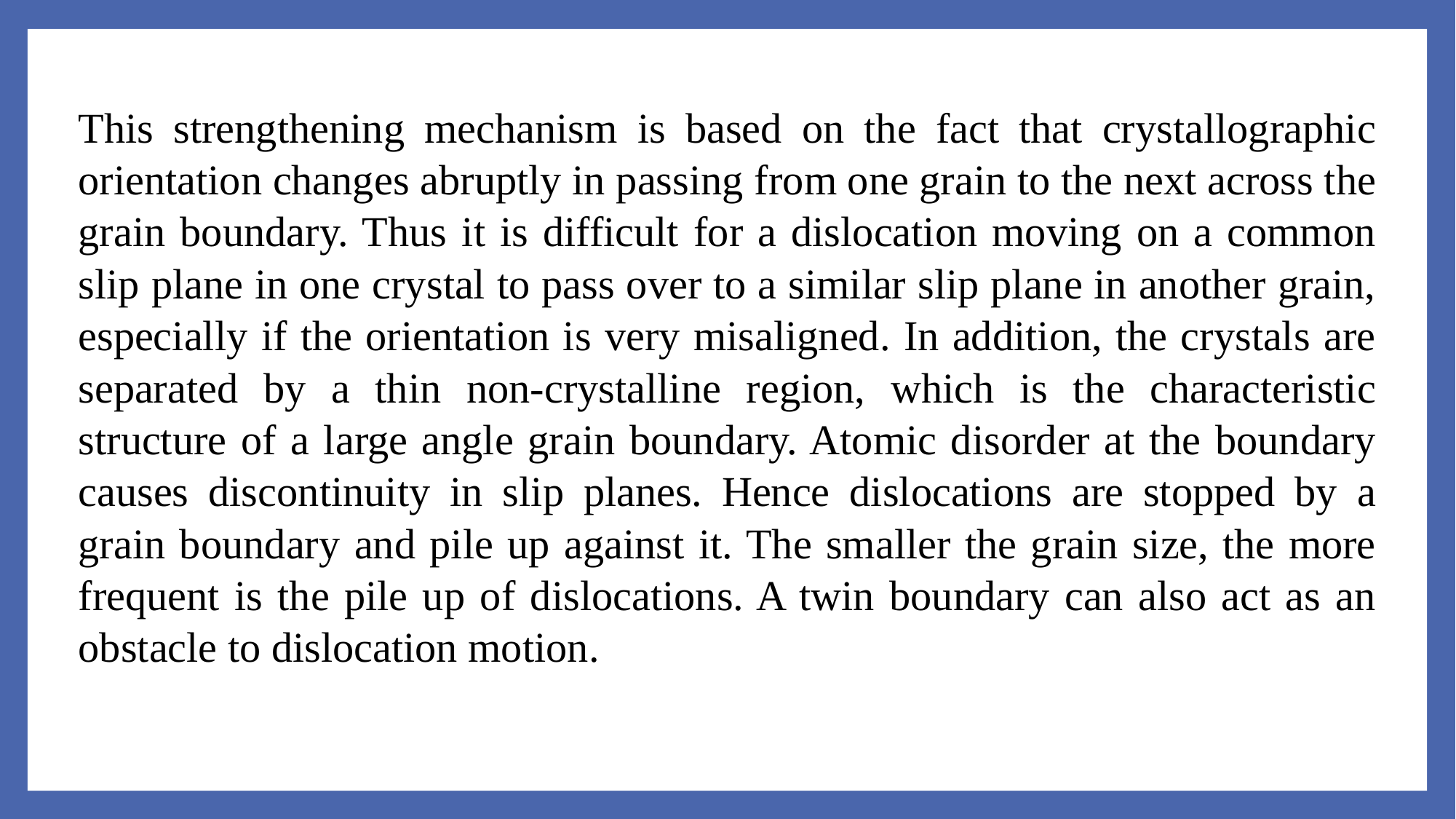

This strengthening mechanism is based on the fact that crystallographic orientation changes abruptly in passing from one grain to the next across the grain boundary. Thus it is difficult for a dislocation moving on a common slip plane in one crystal to pass over to a similar slip plane in another grain, especially if the orientation is very misaligned. In addition, the crystals are separated by a thin non-crystalline region, which is the characteristic structure of a large angle grain boundary. Atomic disorder at the boundary causes discontinuity in slip planes. Hence dislocations are stopped by a grain boundary and pile up against it. The smaller the grain size, the more frequent is the pile up of dislocations. A twin boundary can also act as an obstacle to dislocation motion.